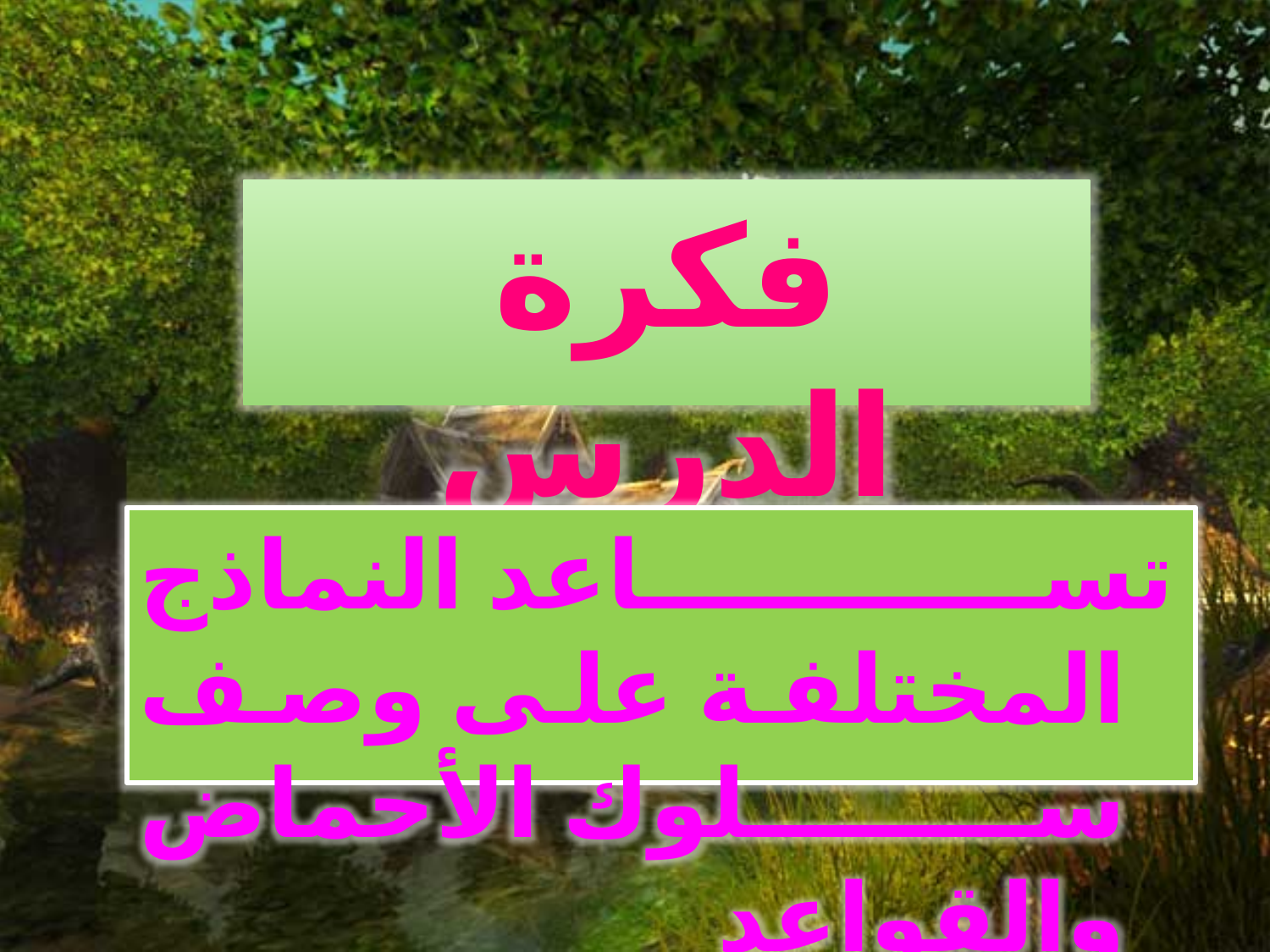

فكرة الدرس
تساعد النماذج المختلفة على وصف سلوك الأحماض والقواعد